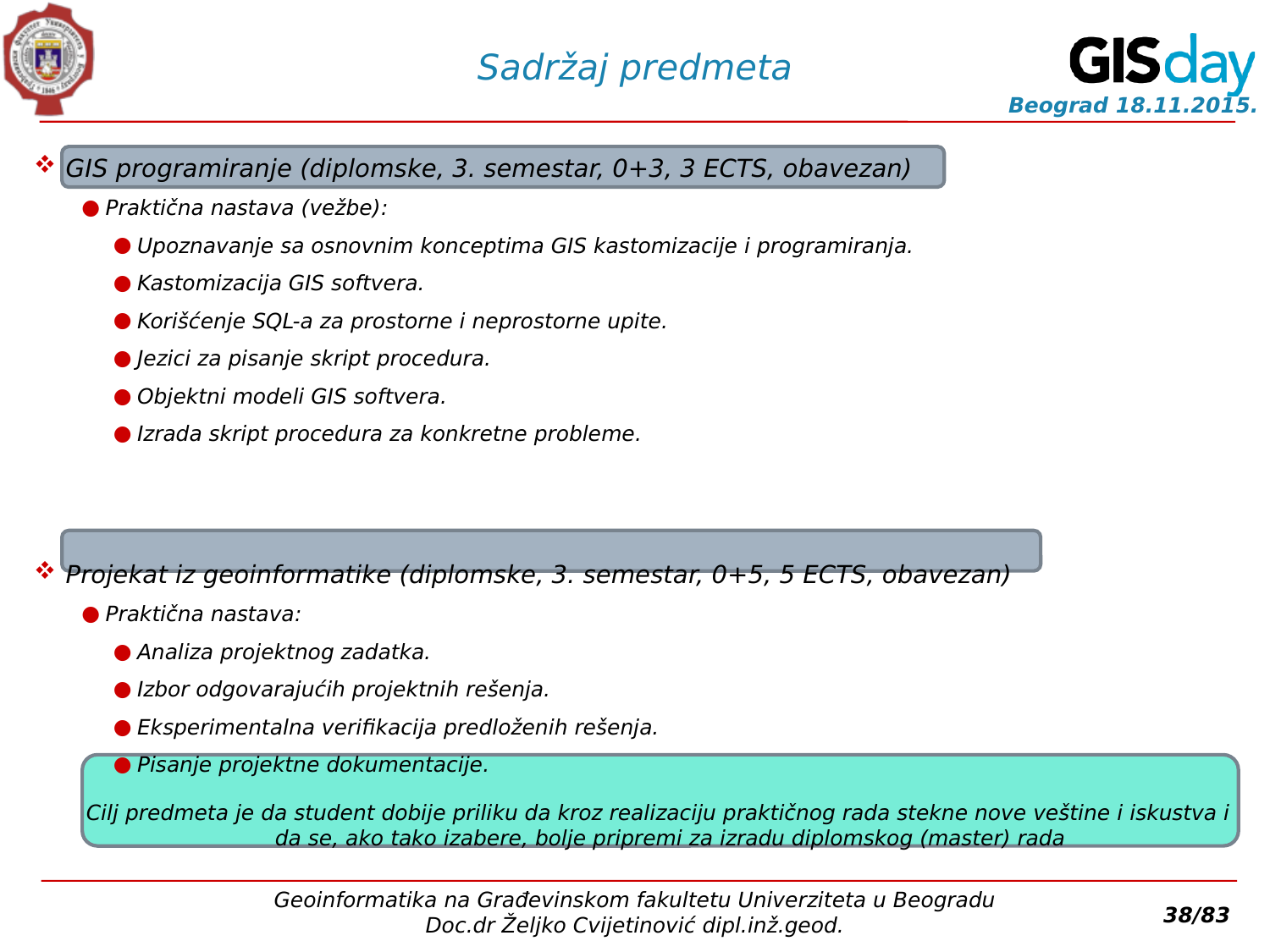

# Sadržaj predmeta
GIS programiranje (diplomske, 3. semestar, 0+3, 3 ECTS, obavezan)
Praktična nastava (vežbe):
Upoznavanje sa osnovnim konceptima GIS kastomizacije i programiranja.
Kastomizacija GIS softvera.
Korišćenje SQL-a za prostorne i neprostorne upite.
Jezici za pisanje skript procedura.
Objektni modeli GIS softvera.
Izrada skript procedura za konkretne probleme.

Projekat iz geoinformatike (diplomske, 3. semestar, 0+5, 5 ECTS, obavezan)
Praktična nastava:
Analiza projektnog zadatka.
Izbor odgovarajućih projektnih rešenja.
Eksperimentalna verifikacija predloženih rešenja.
Pisanje projektne dokumentacije.
Cilj predmeta je da student dobije priliku da kroz realizaciju praktičnog rada stekne nove veštine i iskustva i da se, ako tako izabere, bolje pripremi za izradu diplomskog (master) rada